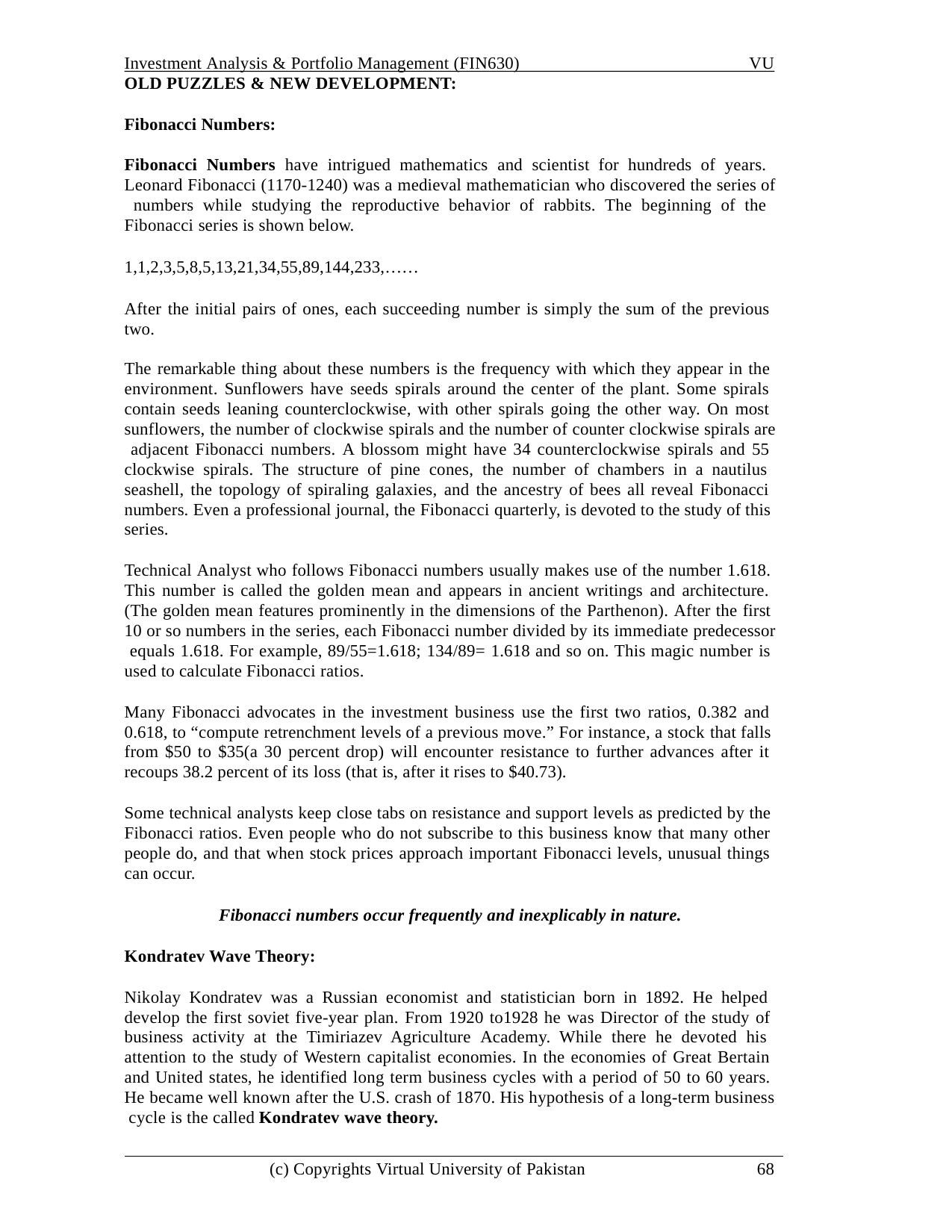

Investment Analysis & Portfolio Management (FIN630)
VU
OLD PUZZLES & NEW DEVELOPMENT:

Fibonacci Numbers:

Fibonacci Numbers have intrigued mathematics and scientist for hundreds of years.  Leonard Fibonacci (1170-1240) was a medieval mathematician who discovered the series of  numbers while studying the reproductive behavior of rabbits. The beginning of the  Fibonacci series is shown below.

1,1,2,3,5,8,5,13,21,34,55,89,144,233,……

After the initial pairs of ones, each succeeding number is simply the sum of the previous  two.

The remarkable thing about these numbers is the frequency with which they appear in the  environment. Sunflowers have seeds spirals around the center of the plant. Some spirals  contain seeds leaning counterclockwise, with other spirals going the other way. On most  sunflowers, the number of clockwise spirals and the number of counter clockwise spirals are  adjacent Fibonacci numbers. A blossom might have 34 counterclockwise spirals and 55  clockwise spirals. The structure of pine cones, the number of chambers in a nautilus  seashell, the topology of spiraling galaxies, and the ancestry of bees all reveal Fibonacci  numbers. Even a professional journal, the Fibonacci quarterly, is devoted to the study of this  series.

Technical Analyst who follows Fibonacci numbers usually makes use of the number 1.618.  This number is called the golden mean and appears in ancient writings and architecture.  (The golden mean features prominently in the dimensions of the Parthenon). After the first  10 or so numbers in the series, each Fibonacci number divided by its immediate predecessor  equals 1.618. For example, 89/55=1.618; 134/89= 1.618 and so on. This magic number is  used to calculate Fibonacci ratios.

Many Fibonacci advocates in the investment business use the first two ratios, 0.382 and  0.618, to “compute retrenchment levels of a previous move.” For instance, a stock that falls  from $50 to $35(a 30 percent drop) will encounter resistance to further advances after it  recoups 38.2 percent of its loss (that is, after it rises to $40.73).

Some technical analysts keep close tabs on resistance and support levels as predicted by the  Fibonacci ratios. Even people who do not subscribe to this business know that many other  people do, and that when stock prices approach important Fibonacci levels, unusual things  can occur.

Fibonacci numbers occur frequently and inexplicably in nature.

Kondratev Wave Theory:

Nikolay Kondratev was a Russian economist and statistician born in 1892. He helped  develop the first soviet five-year plan. From 1920 to1928 he was Director of the study of  business activity at the Timiriazev Agriculture Academy. While there he devoted his  attention to the study of Western capitalist economies. In the economies of Great Bertain  and United states, he identified long term business cycles with a period of 50 to 60 years.  He became well known after the U.S. crash of 1870. His hypothesis of a long-term business  cycle is the called Kondratev wave theory.

(c) Copyrights Virtual University of Pakistan
68